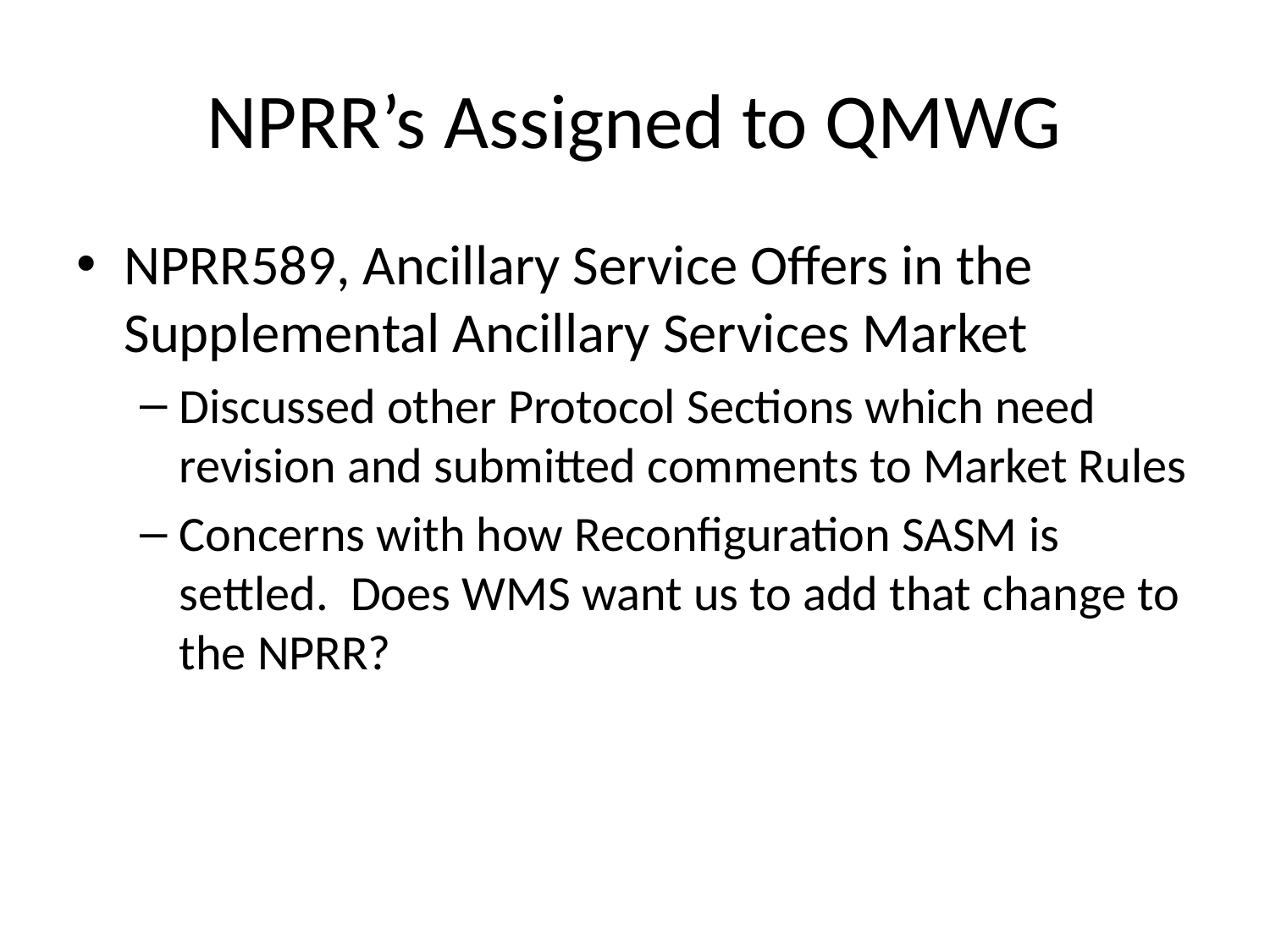

# NPRR’s Assigned to QMWG
NPRR589, Ancillary Service Offers in the Supplemental Ancillary Services Market
Discussed other Protocol Sections which need revision and submitted comments to Market Rules
Concerns with how Reconfiguration SASM is settled.  Does WMS want us to add that change to the NPRR?